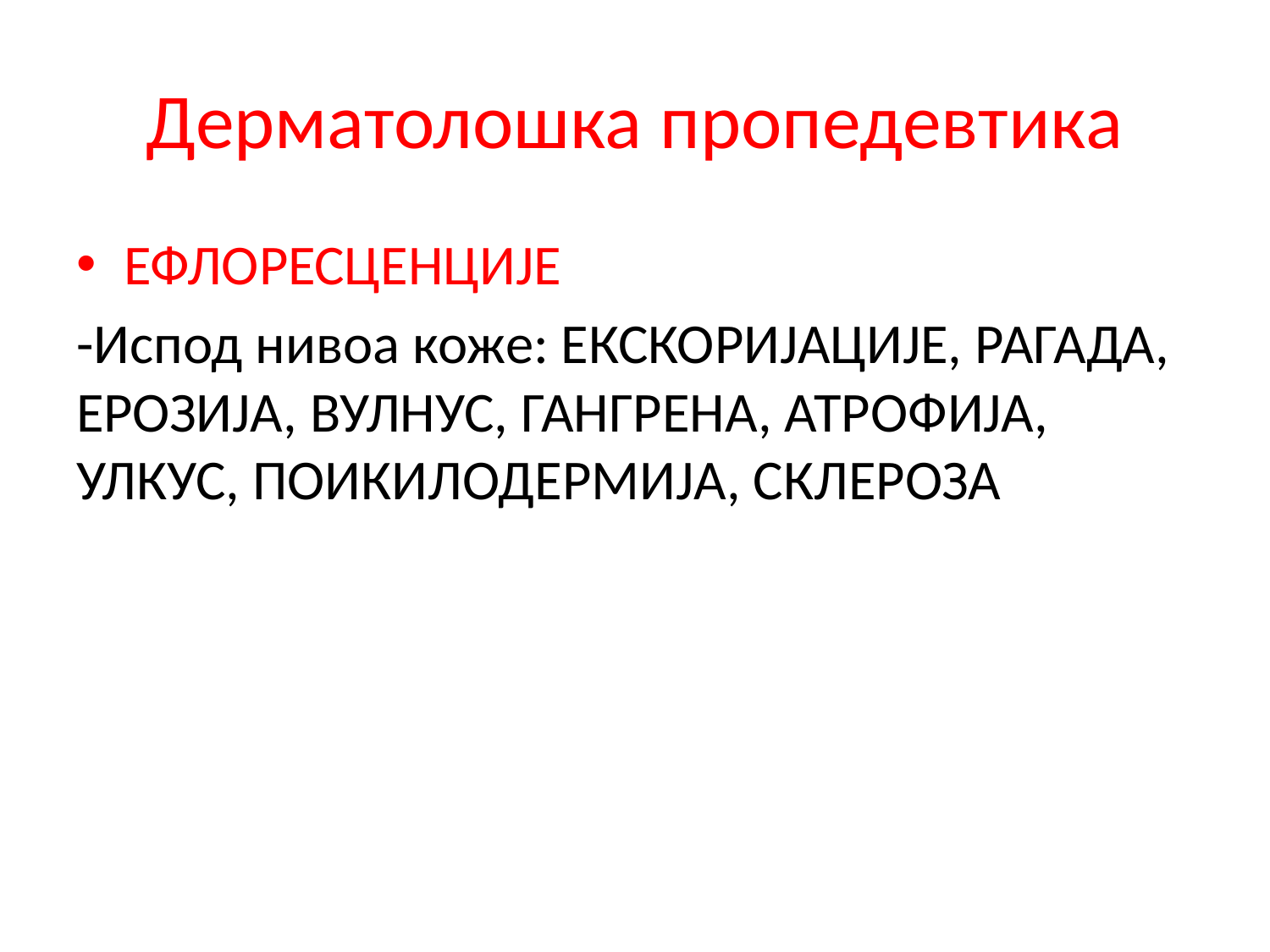

# Дерматолошка пропедевтика
ЕФЛОРЕСЦЕНЦИЈЕ
-Испод нивоа коже: ЕКСКОРИЈАЦИЈЕ, РАГАДА, ЕРОЗИЈА, ВУЛНУС, ГАНГРЕНА, АТРОФИЈА, УЛКУС, ПОИКИЛОДЕРМИЈА, СКЛЕРОЗА